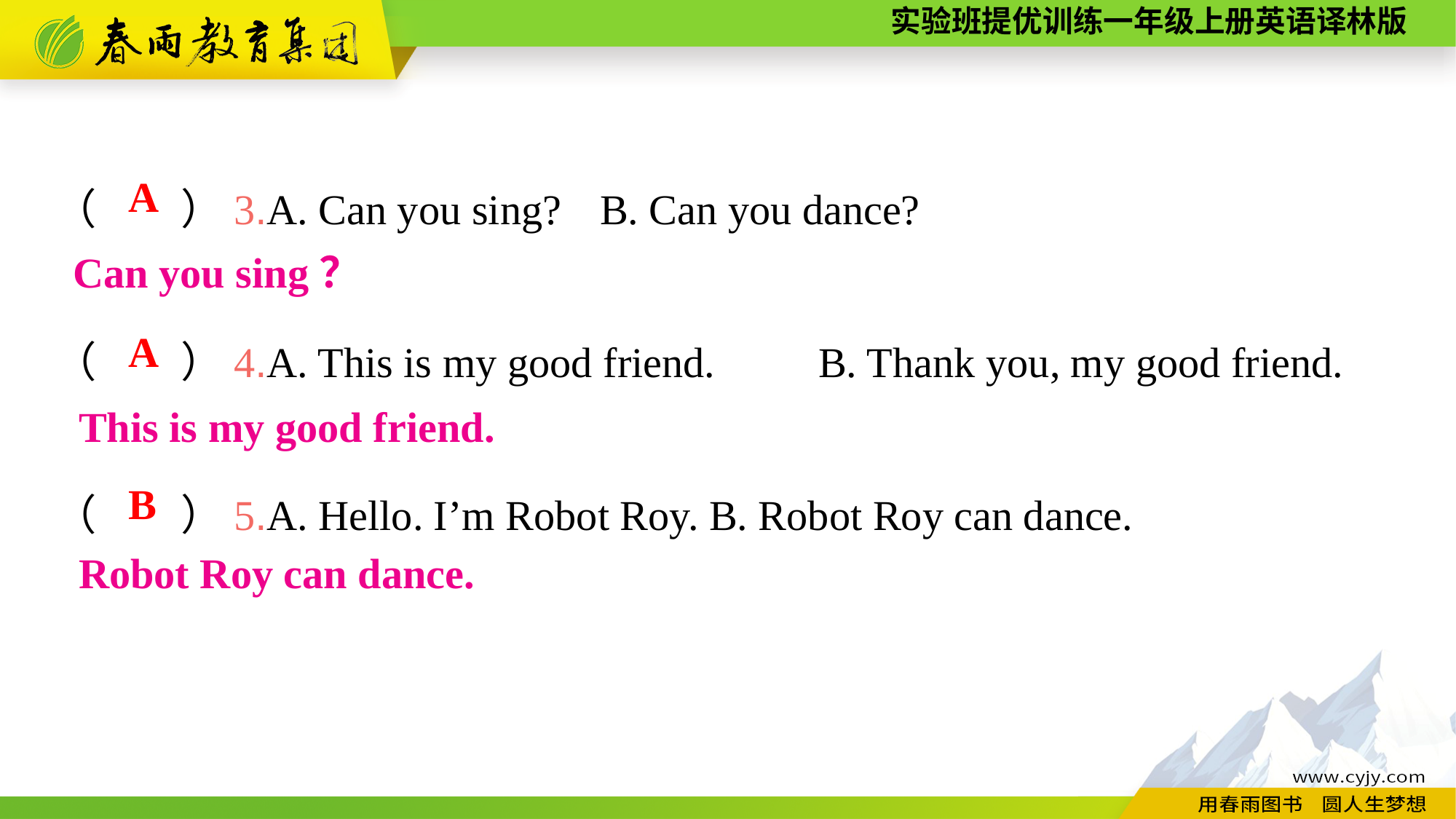

（　　）3.A. Can you sing?	B. Can you dance?

（　　）4.A. This is my good friend.	B. Thank you, my good friend.

（　　）5.A. Hello. I’m Robot Roy.	B. Robot Roy can dance.
A
Can you sing？
A
This is my good friend.
B
Robot Roy can dance.